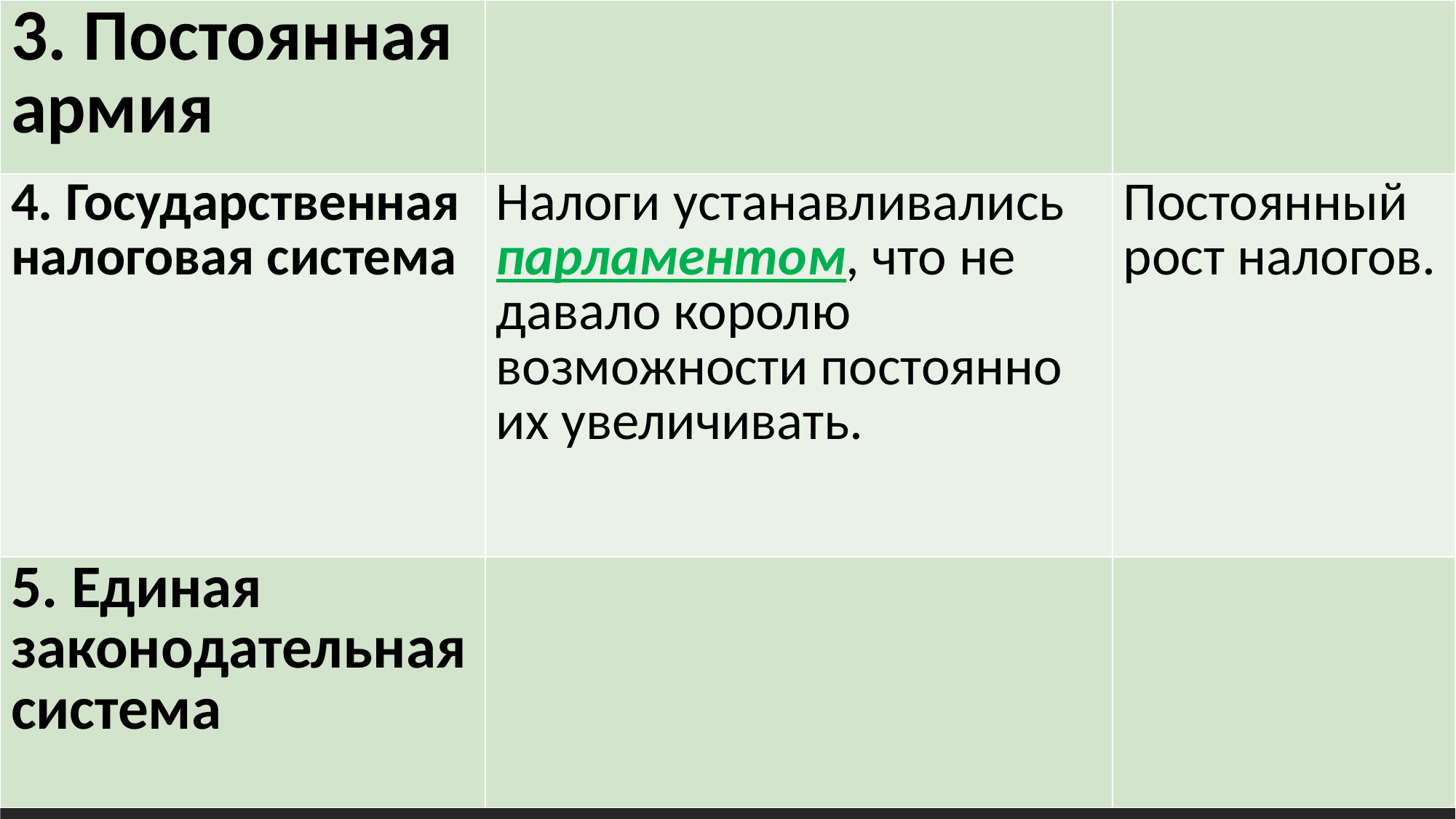

| 3. Постоянная армия |  |  |
| --- | --- | --- |
| 4. Государственная налоговая система | Налоги устанавливались парламентом, что не давало королю возможности постоянно их увеличивать. | Постоянный рост налогов. |
| 5. Единая законодательная система |  |  |
#